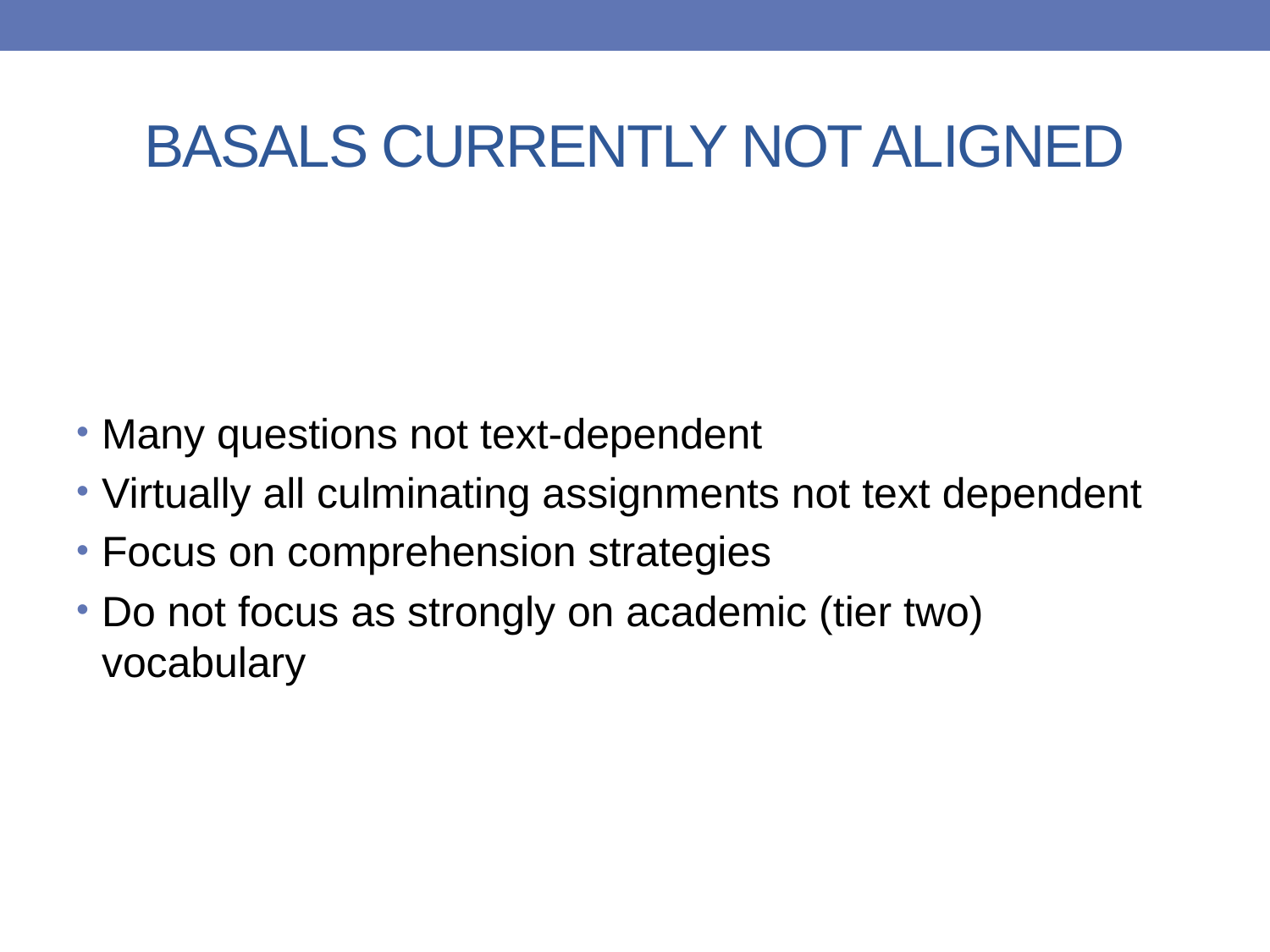

# BASALS CURRENTLY NOT ALIGNED

Many questions not text-dependent
Virtually all culminating assignments not text dependent
Focus on comprehension strategies
Do not focus as strongly on academic (tier two) vocabulary